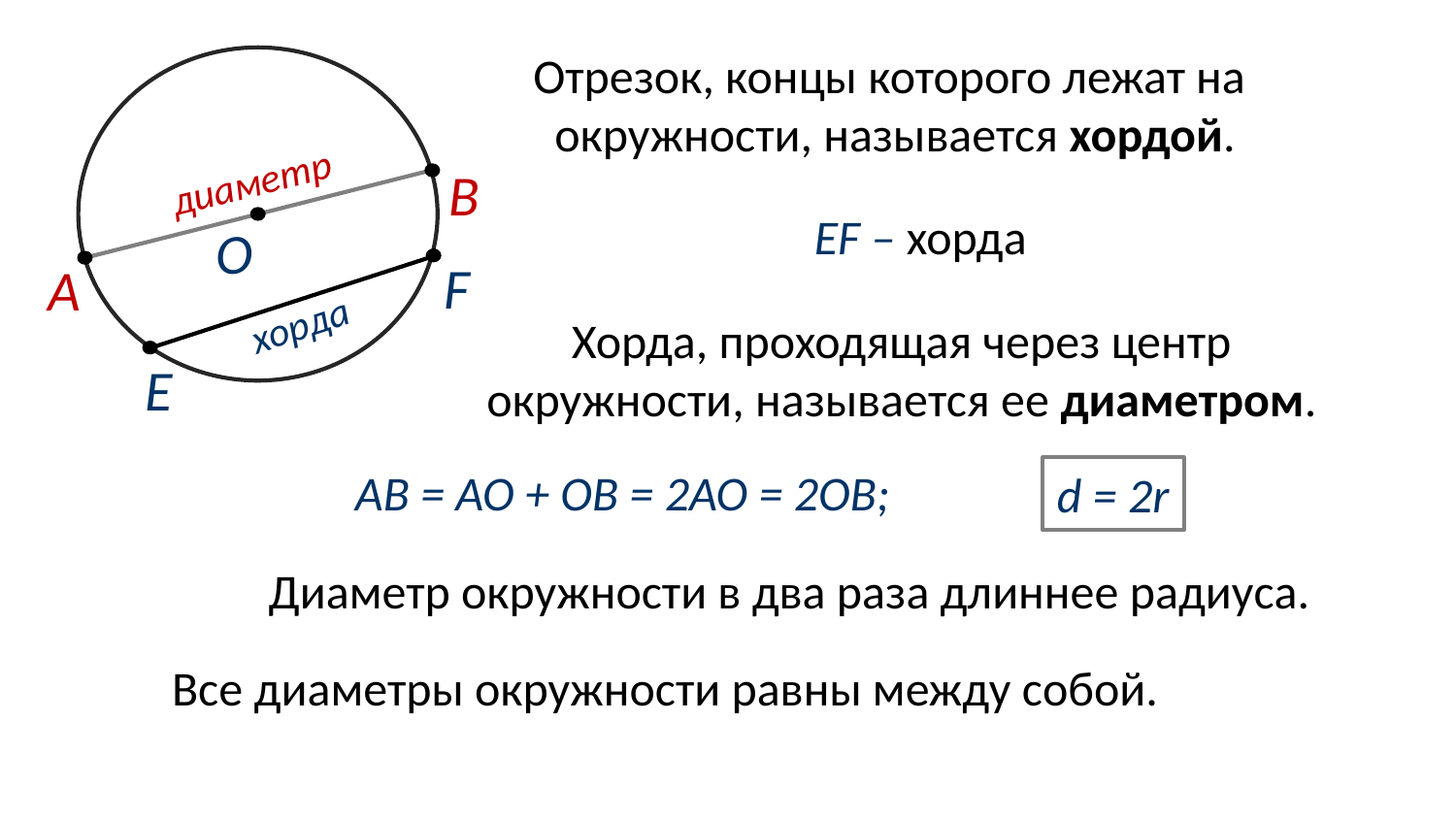

Отрезок, концы которого лежат на
окружности, называется хордой.

диаметр
В

EF – хорда

О
F
А

хорда
Хорда, проходящая через центр
окружности, называется ее диаметром.

E
АВ = АО + ОВ = 2АО = 2ОВ;
d = 2r
Диаметр окружности в два раза длиннее радиуса.
Все диаметры окружности равны между собой.